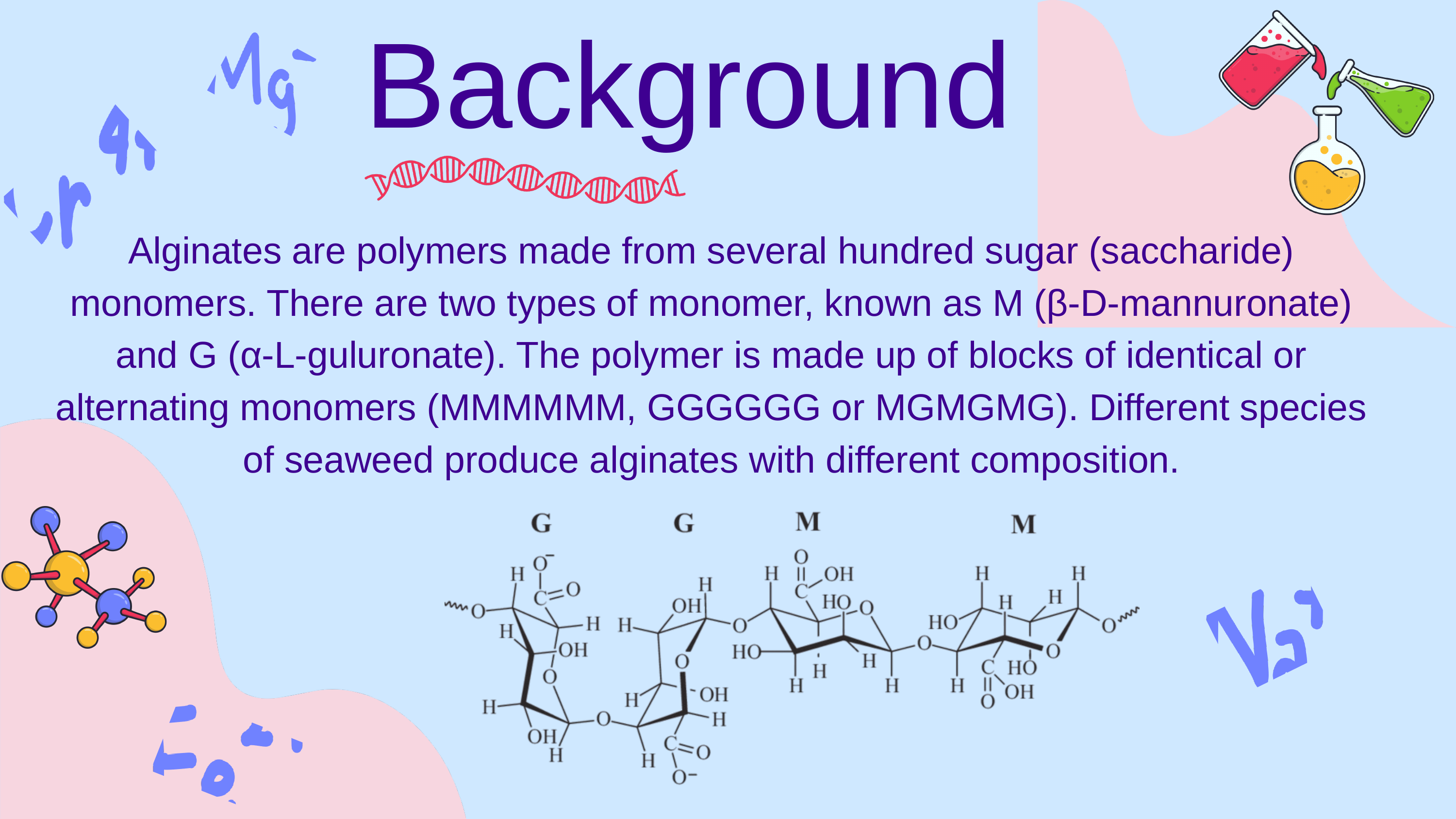

Background

Alginates are polymers made from several hundred sugar (saccharide) monomers. There are two types of monomer, known as M (β-D-mannuronate) and G (α-L-guluronate). The polymer is made up of blocks of identical or alternating monomers (MMMMMM, GGGGGG or MGMGMG). Different species of seaweed produce alginates with different composition.